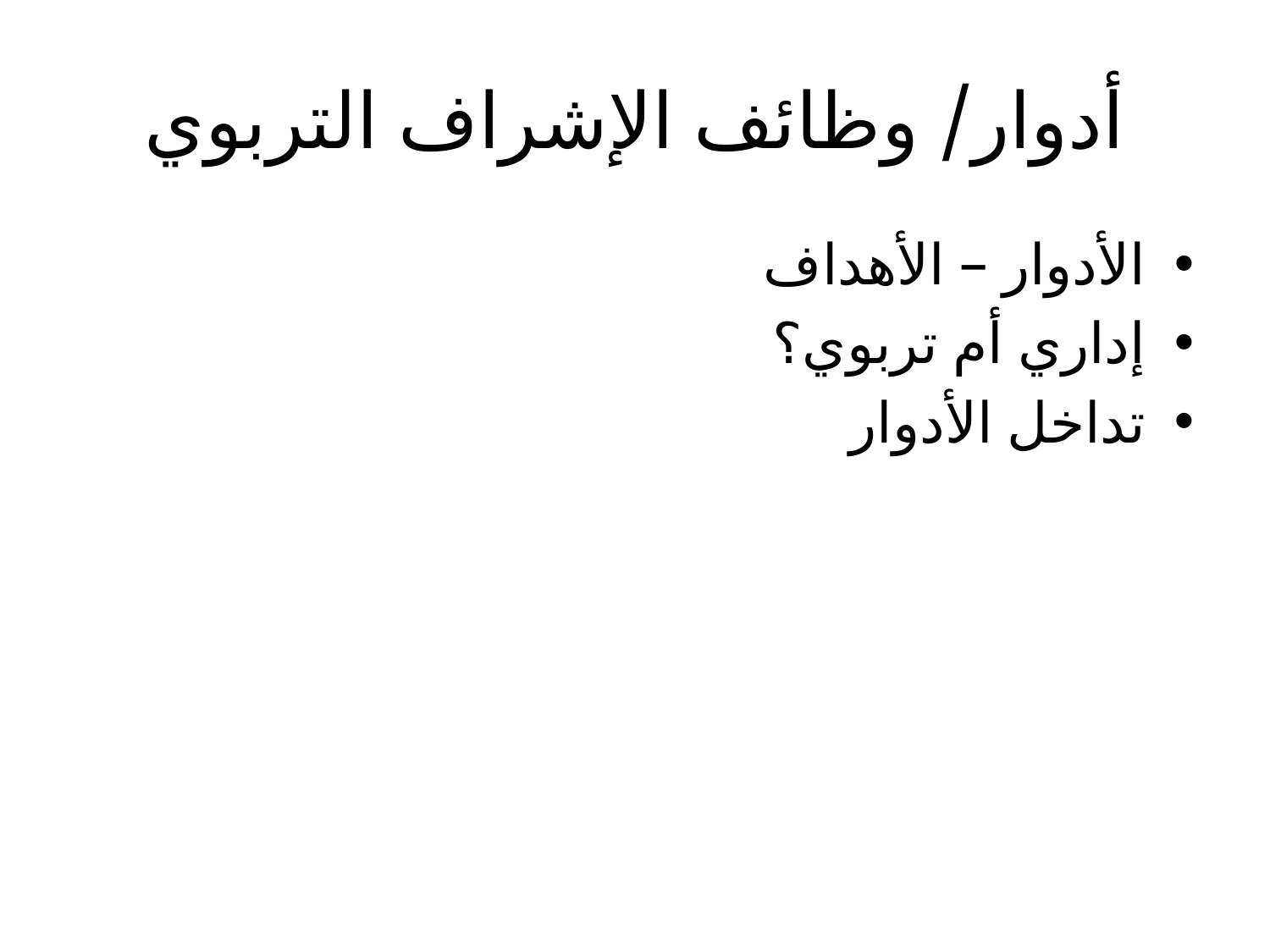

# أدوار/ وظائف الإشراف التربوي
الأدوار – الأهداف
إداري أم تربوي؟
تداخل الأدوار